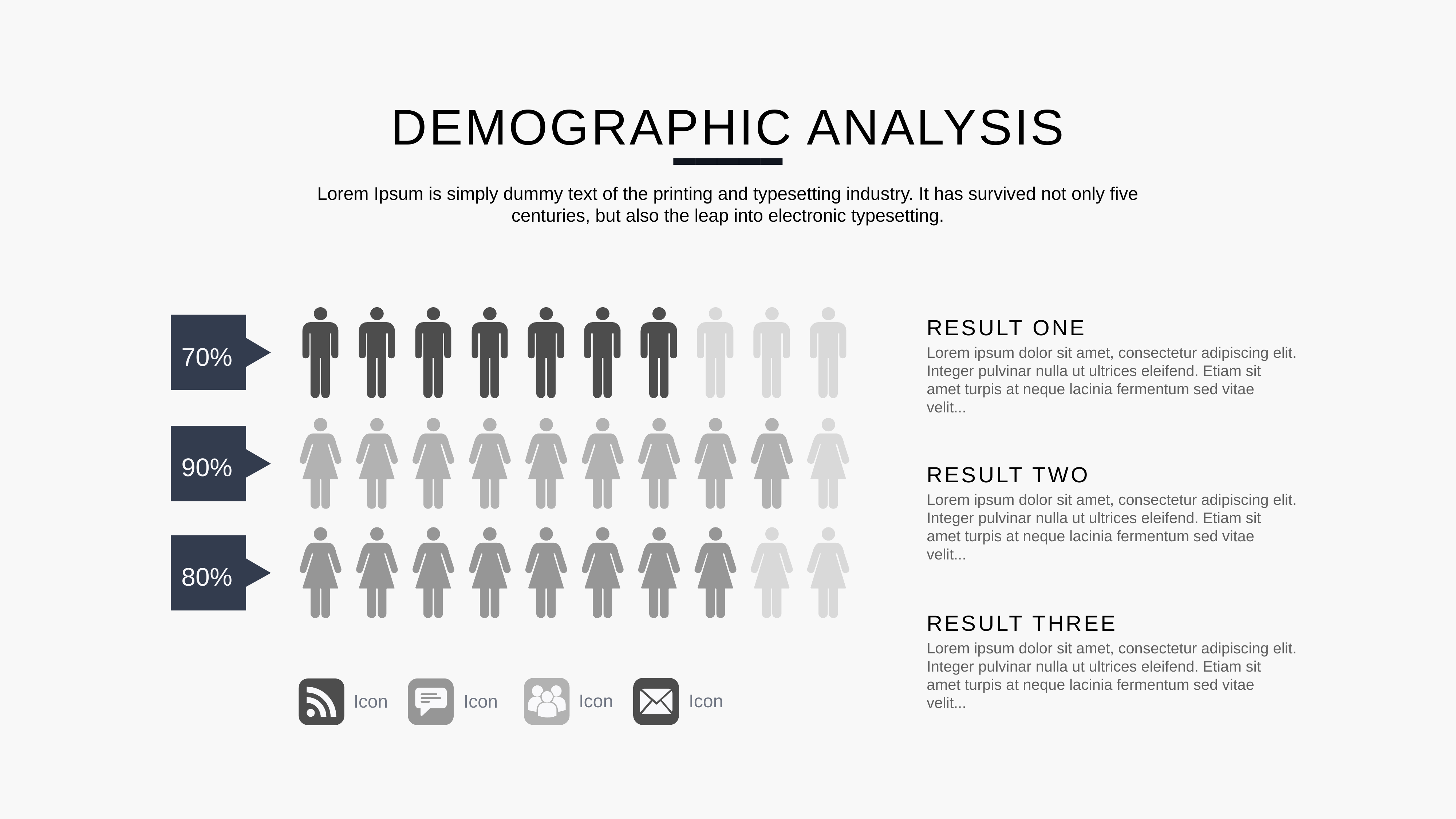

DEMOGRAPHIC ANALYSIS

Lorem Ipsum is simply dummy text of the printing and typesetting industry. It has survived not only five centuries, but also the leap into electronic typesetting.

RESULT ONE
Lorem ipsum dolor sit amet, consectetur adipiscing elit. Integer pulvinar nulla ut ultrices eleifend. Etiam sit amet turpis at neque lacinia fermentum sed vitae velit...

70%

90%
RESULT TWO
Lorem ipsum dolor sit amet, consectetur adipiscing elit. Integer pulvinar nulla ut ultrices eleifend. Etiam sit amet turpis at neque lacinia fermentum sed vitae velit...

80%
RESULT THREE
Lorem ipsum dolor sit amet, consectetur adipiscing elit. Integer pulvinar nulla ut ultrices eleifend. Etiam sit amet turpis at neque lacinia fermentum sed vitae velit...

Icon
Icon
Icon
Icon